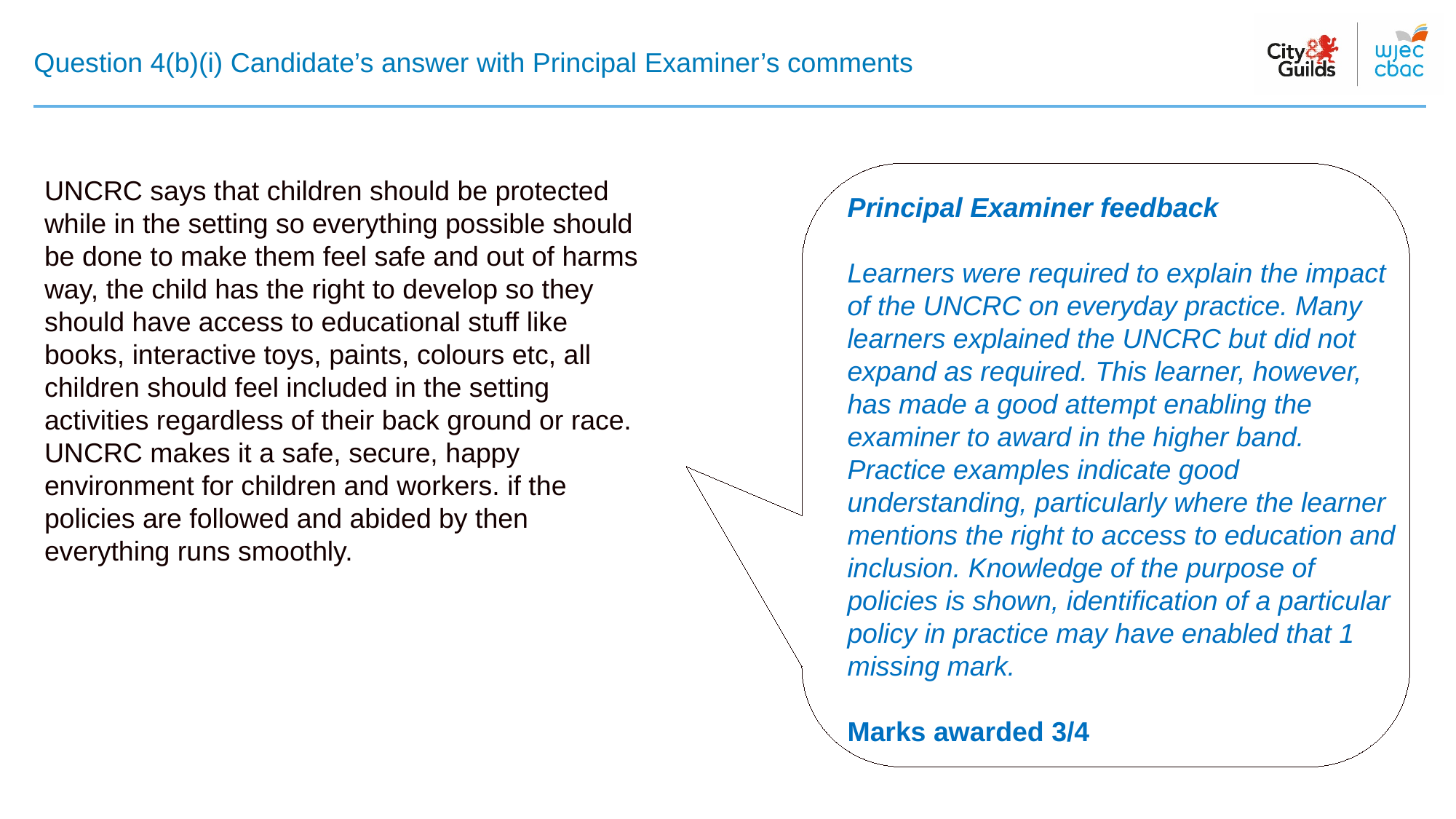

# Question 4(b)(i) Candidate’s answer with Principal Examiner’s comments

UNCRC says that children should be protected while in the setting so everything possible should be done to make them feel safe and out of harms way, the child has the right to develop so they should have access to educational stuff like books, interactive toys, paints, colours etc, all children should feel included in the setting activities regardless of their back ground or race. UNCRC makes it a safe, secure, happy environment for children and workers. if the policies are followed and abided by then everything runs smoothly.
Principal Examiner feedback

Learners were required to explain the impact of the UNCRC on everyday practice. Many learners explained the UNCRC but did not expand as required. This learner, however, has made a good attempt enabling the examiner to award in the higher band. Practice examples indicate good understanding, particularly where the learner mentions the right to access to education and inclusion. Knowledge of the purpose of policies is shown, identification of a particular policy in practice may have enabled that 1 missing mark.

Marks awarded 3/4